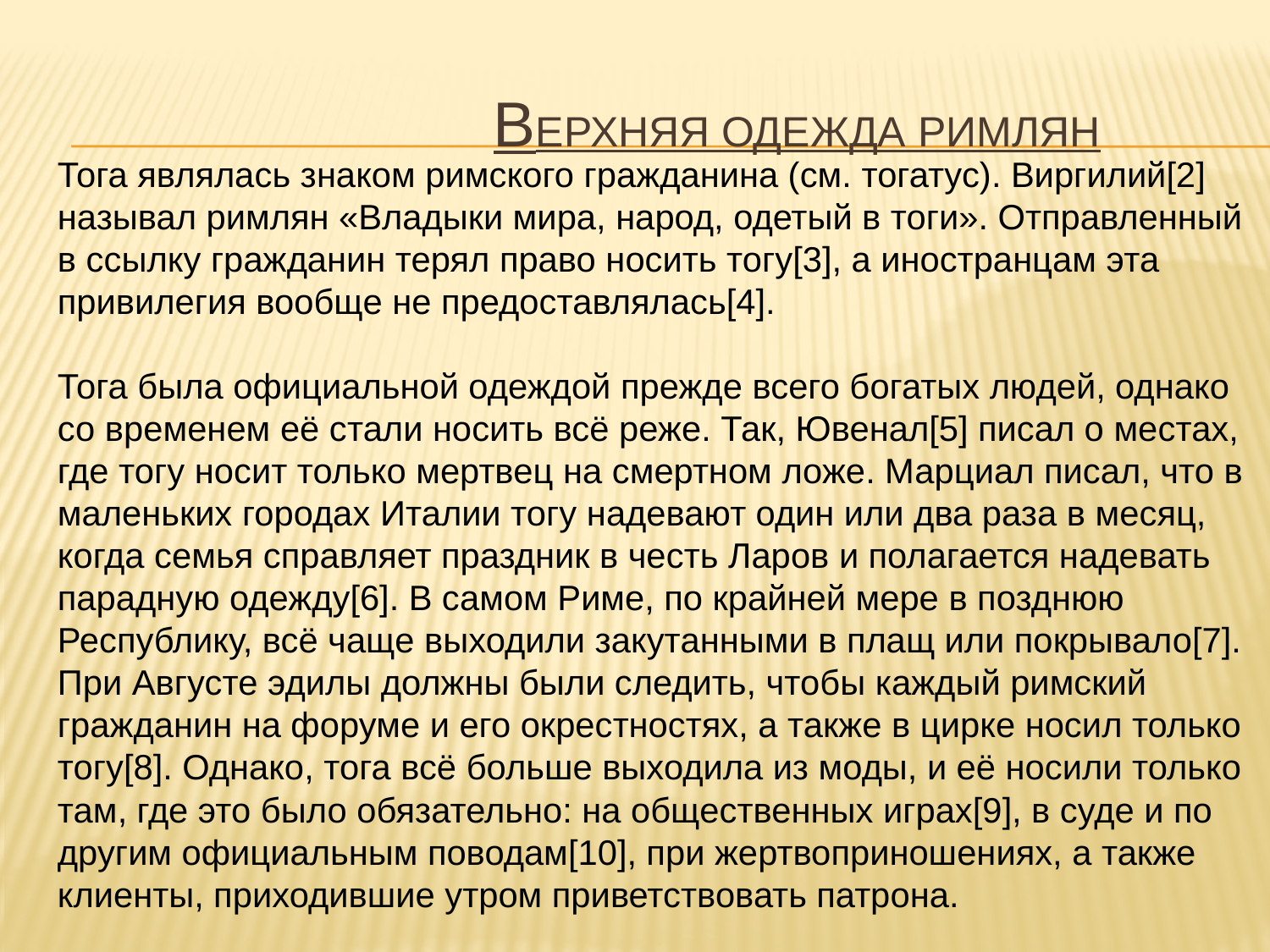

# Верхняя одежда римлян
Тога являлась знаком римского гражданина (см. тогатус). Виргилий[2] называл римлян «Владыки мира, народ, одетый в тоги». Отправленный в ссылку гражданин терял право носить тогу[3], а иностранцам эта привилегия вообще не предоставлялась[4].

Тога была официальной одеждой прежде всего богатых людей, однако со временем её стали носить всё реже. Так, Ювенал[5] писал о местах, где тогу носит только мертвец на смертном ложе. Марциал писал, что в маленьких городах Италии тогу надевают один или два раза в месяц, когда семья справляет праздник в честь Ларов и полагается надевать парадную одежду[6]. В самом Риме, по крайней мере в позднюю Республику, всё чаще выходили закутанными в плащ или покрывало[7]. При Августе эдилы должны были следить, чтобы каждый римский гражданин на форуме и его окрестностях, а также в цирке носил только тогу[8]. Однако, тога всё больше выходила из моды, и её носили только там, где это было обязательно: на общественных играх[9], в суде и по другим официальным поводам[10], при жертвоприношениях, а также клиенты, приходившие утром приветствовать патрона.